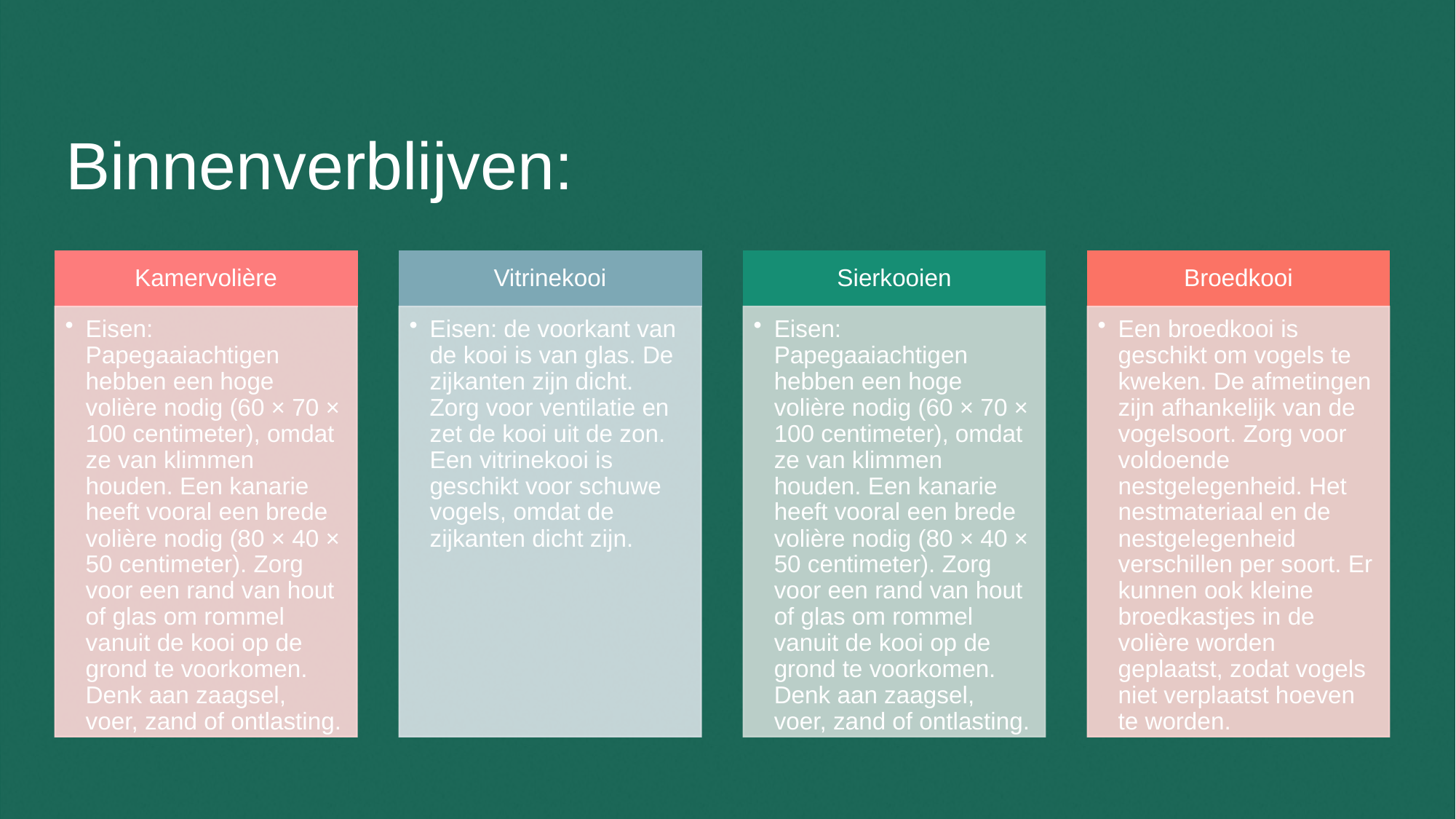

# Binnenverblijven:
Kamervolière
Eisen: Papegaaiachtigen hebben een hoge volière nodig (60 × 70 × 100 centimeter), omdat ze van klimmen houden. Een kanarie heeft vooral een brede volière nodig (80 × 40 × 50 centimeter). Zorg voor een rand van hout of glas om rommel vanuit de kooi op de grond te voorkomen. Denk aan zaagsel, voer, zand of ontlasting.
Vitrinekooi
Eisen: de voorkant van de kooi is van glas. De zijkanten zijn dicht. Zorg voor ventilatie en zet de kooi uit de zon. Een vitrinekooi is geschikt voor schuwe vogels, omdat de zijkanten dicht zijn.
Sierkooien
Eisen: Papegaaiachtigen hebben een hoge volière nodig (60 × 70 × 100 centimeter), omdat ze van klimmen houden. Een kanarie heeft vooral een brede volière nodig (80 × 40 × 50 centimeter). Zorg voor een rand van hout of glas om rommel vanuit de kooi op de grond te voorkomen. Denk aan zaagsel, voer, zand of ontlasting.
Broedkooi
Een broedkooi is geschikt om vogels te kweken. De afmetingen zijn afhankelijk van de vogelsoort. Zorg voor voldoende nestgelegenheid. Het nestmateriaal en de nestgelegenheid verschillen per soort. Er kunnen ook kleine broedkastjes in de volière worden geplaatst, zodat vogels niet verplaatst hoeven te worden.